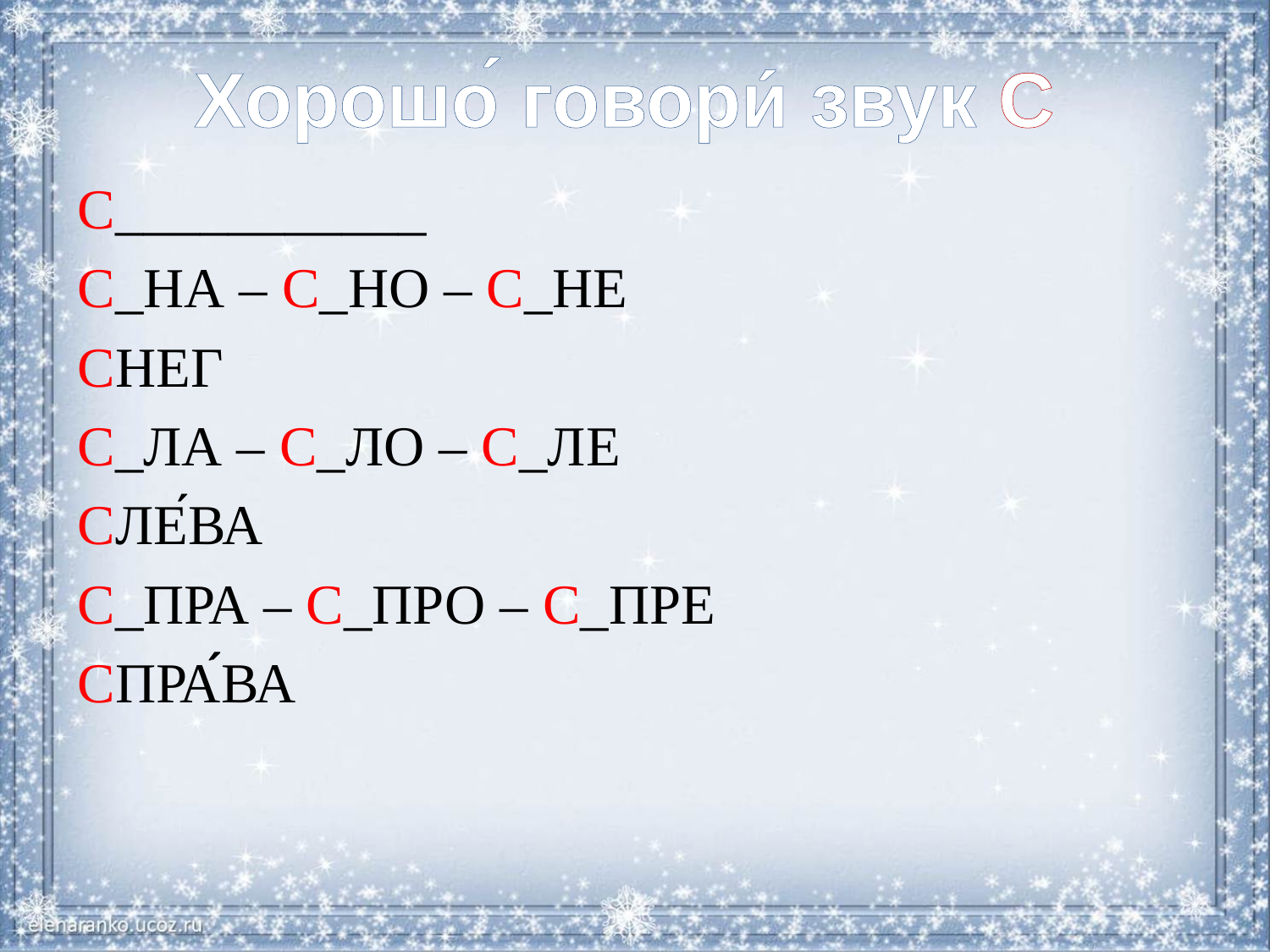

# Хорошо́ говори́ звук С
С___________
С_НА – С_НО – С_НЕ
СНЕГ
С_ЛА – С_ЛО – С_ЛЕ
СЛЕ́ВА
С_ПРА – С_ПРО – С_ПРЕ
СПРА́́ВА